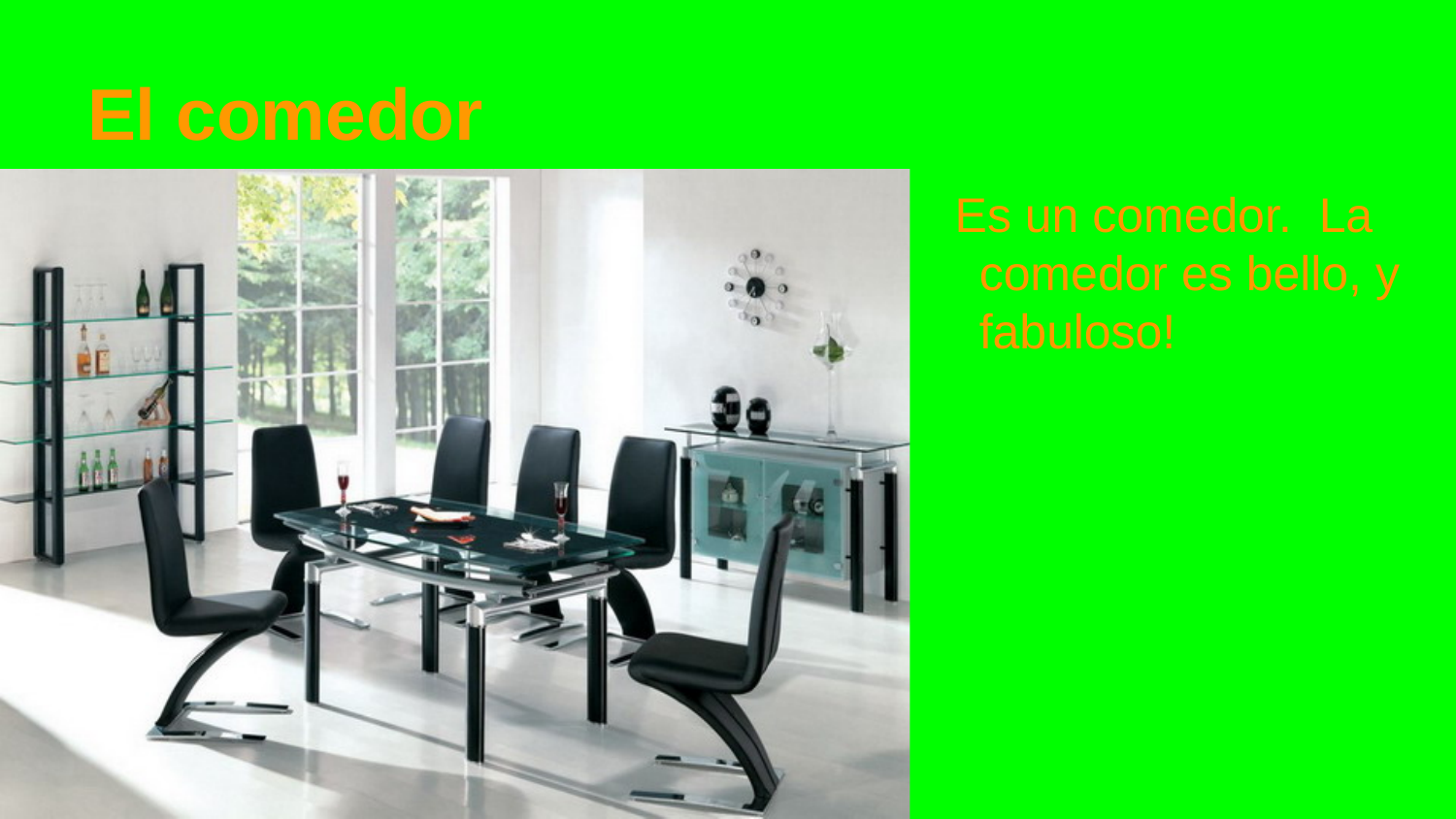

# El comedor
Es un comedor.  La comedor es bello, y fabuloso!